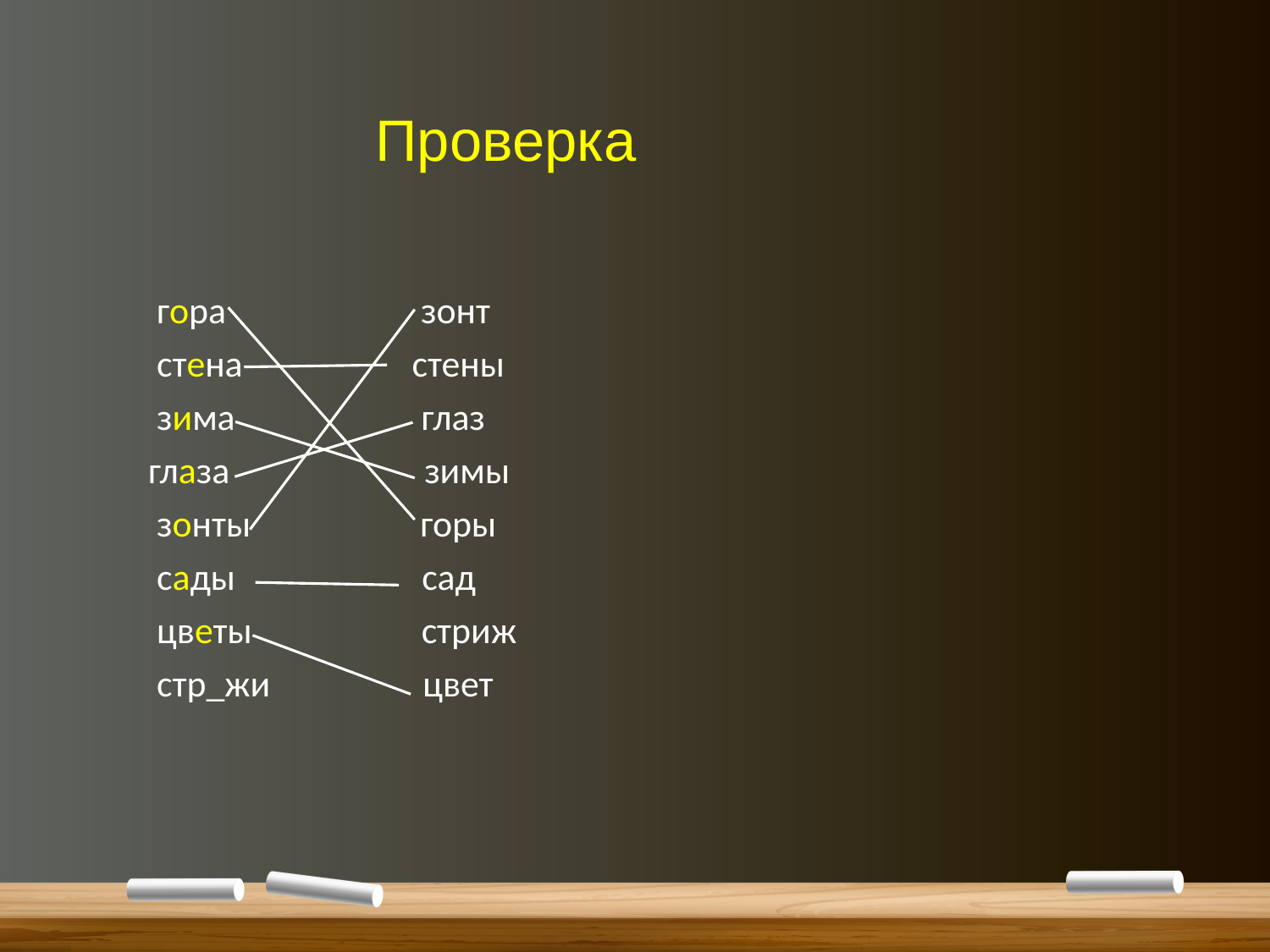

# Проверка
      гора                       зонт
      стена                    стены
      зима                      глаз
     глаза                       зимы
      зонты                    горы
      сады                      сад
      цветы                    стриж
      стр_жи                  цвет